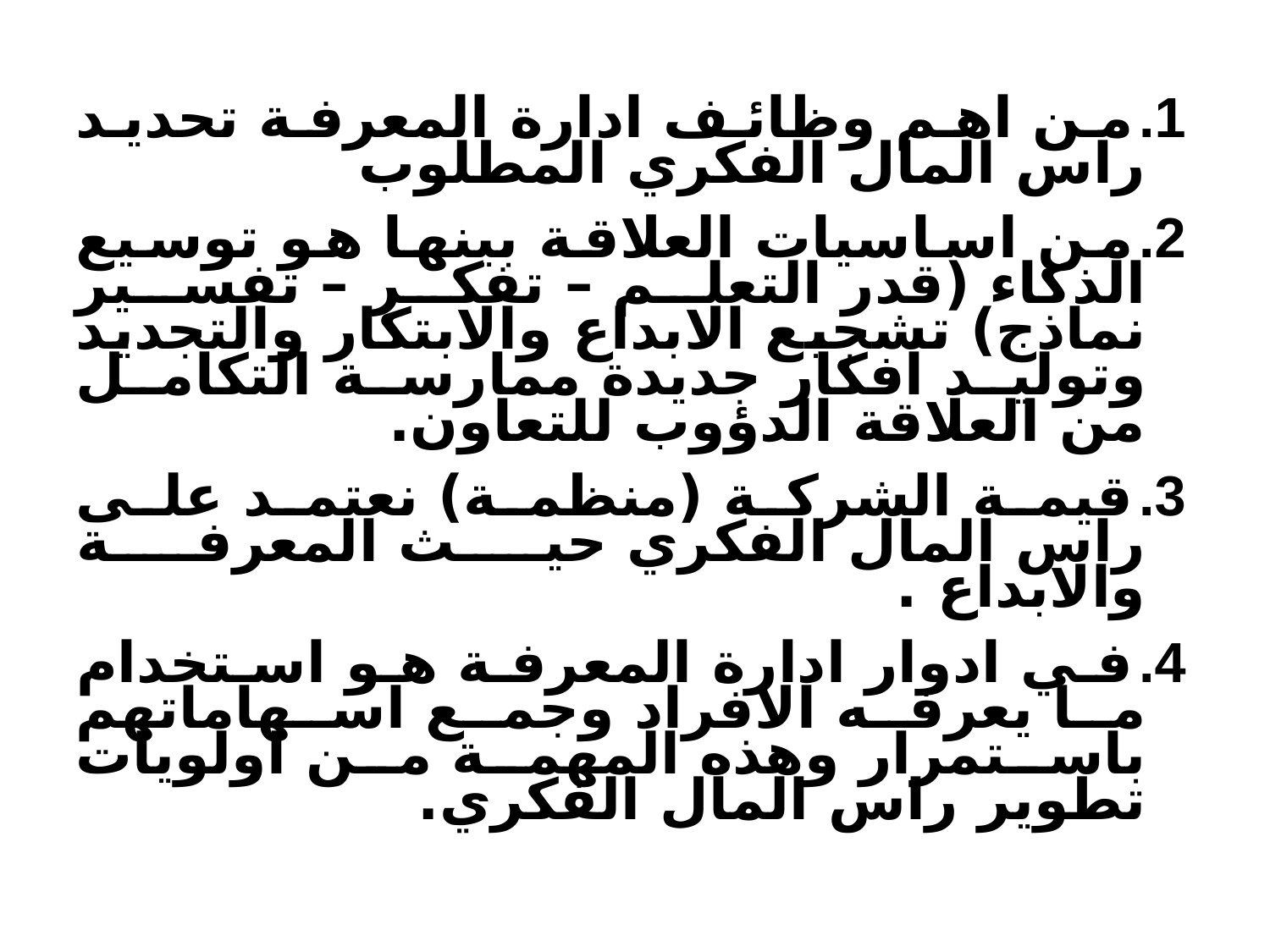

من اهم وظائف ادارة المعرفة تحديد راس المال الفكري المطلوب
من اساسيات العلاقة بينها هو توسيع الذكاء (قدر التعلم – تفكر – تفسير نماذج) تشجيع الابداع والابتكار والتجديد وتوليد افكار جديدة ممارسة التكامل من العلاقة الدؤوب للتعاون.
قيمة الشركة (منظمة) نعتمد على راس المال الفكري حيث المعرفة والابداع .
في ادوار ادارة المعرفة هو استخدام ما يعرفه الافراد وجمع اسهاماتهم باستمرار وهذه المهمة من اولويات تطوير راس المال الفكري.